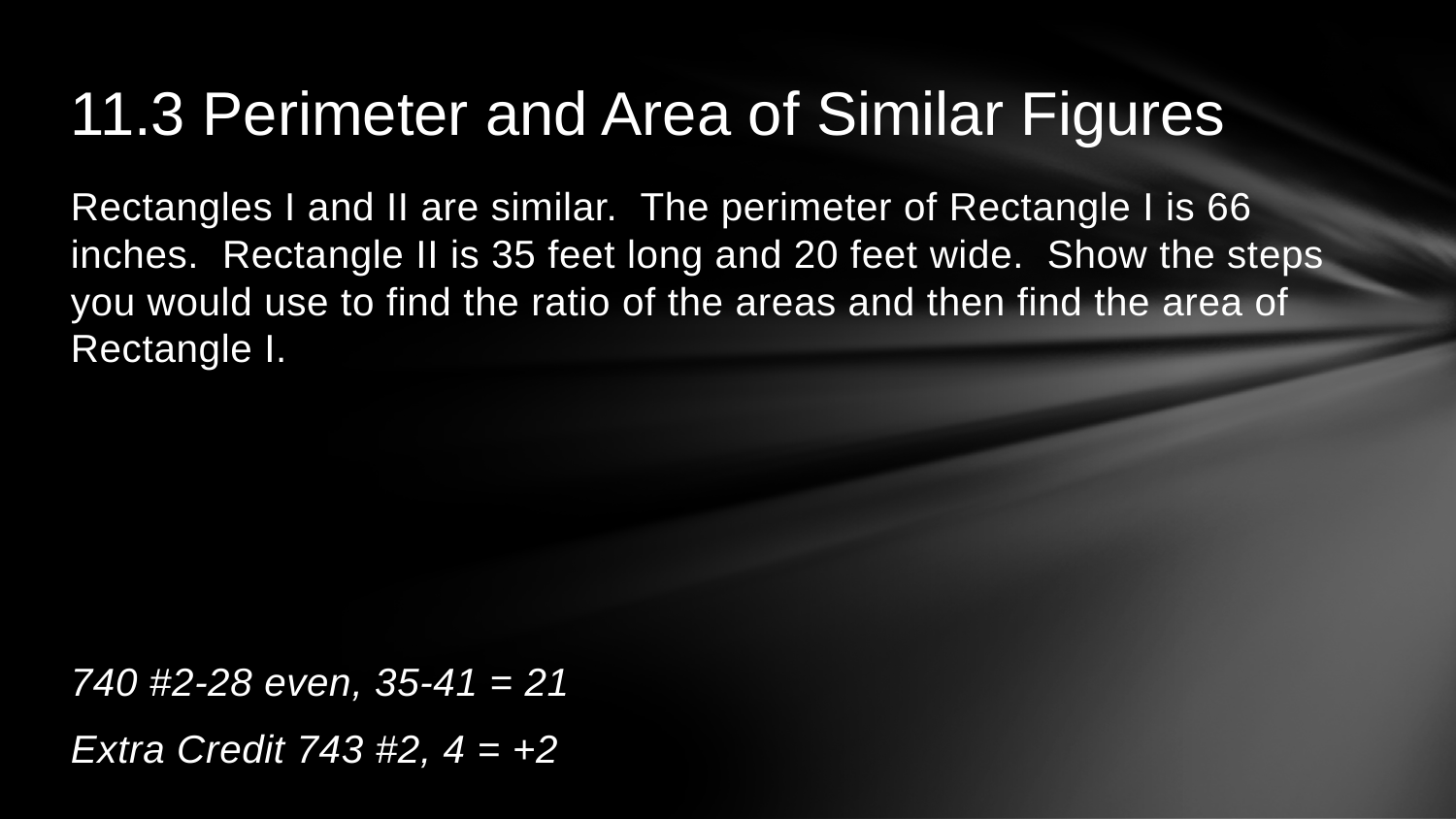

# 11.3 Perimeter and Area of Similar Figures
Rectangles I and II are similar.  The perimeter of Rectangle I is 66 inches.  Rectangle II is 35 feet long and 20 feet wide.  Show the steps you would use to find the ratio of the areas and then find the area of Rectangle I.

740 #2-28 even, 35-41 = 21
Extra Credit 743 #2, 4 = +2